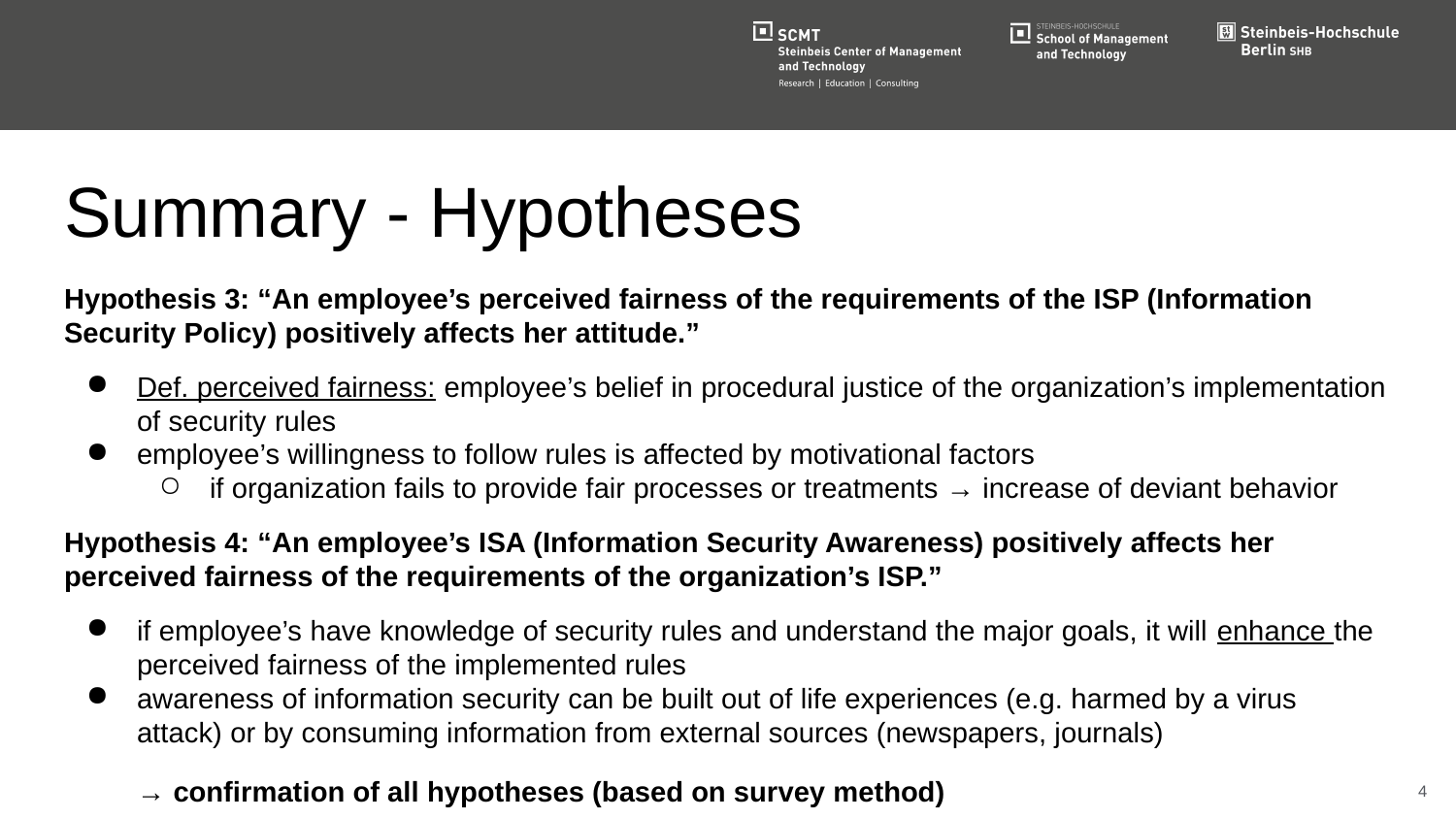

# Summary - Hypotheses
Hypothesis 3: “An employee’s perceived fairness of the requirements of the ISP (Information Security Policy) positively affects her attitude.”
Def. perceived fairness: employee’s belief in procedural justice of the organization’s implementation of security rules
employee’s willingness to follow rules is affected by motivational factors
if organization fails to provide fair processes or treatments → increase of deviant behavior
Hypothesis 4: “An employee’s ISA (Information Security Awareness) positively affects her perceived fairness of the requirements of the organization’s ISP.”
if employee’s have knowledge of security rules and understand the major goals, it will enhance the perceived fairness of the implemented rules
awareness of information security can be built out of life experiences (e.g. harmed by a virus attack) or by consuming information from external sources (newspapers, journals)
→ confirmation of all hypotheses (based on survey method)